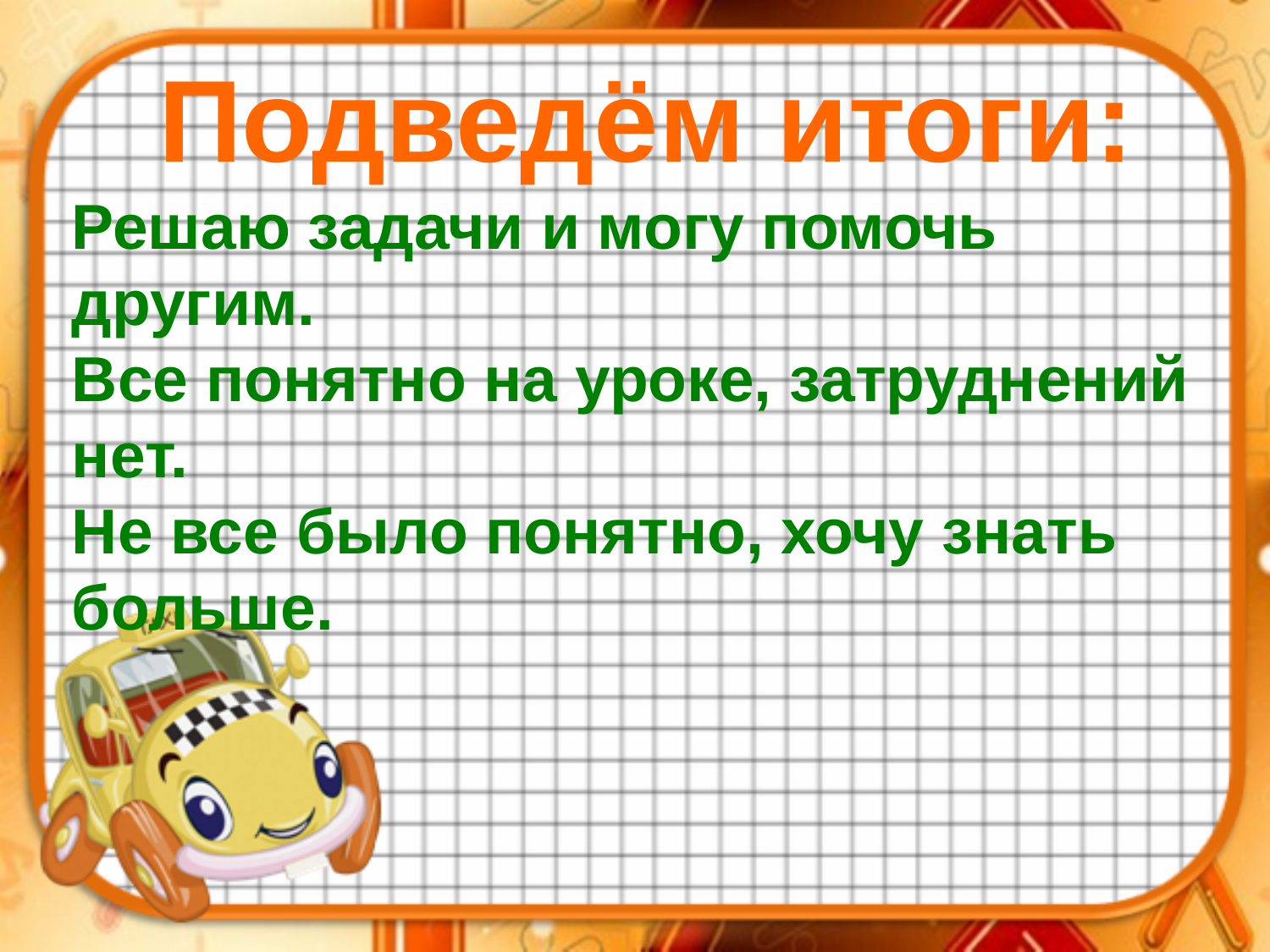

Подведём итоги:
Решаю задачи и могу помочь другим.
Все понятно на уроке, затруднений нет.
Не все было понятно, хочу знать больше.